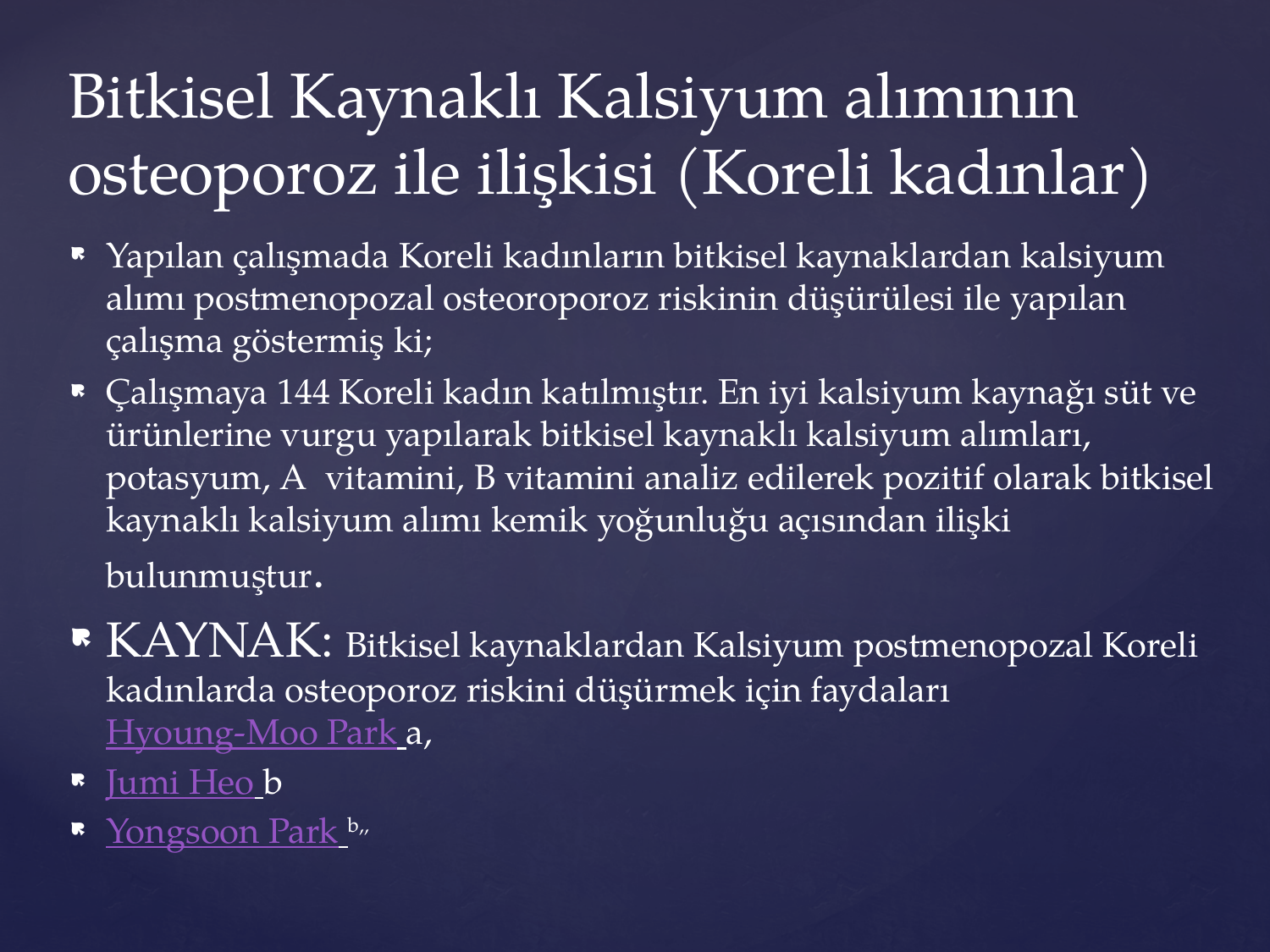

# Bitkisel Kaynaklı Kalsiyum alımının osteoporoz ile ilişkisi (Koreli kadınlar)
Yapılan çalışmada Koreli kadınların bitkisel kaynaklardan kalsiyum alımı postmenopozal osteoroporoz riskinin düşürülesi ile yapılan çalışma göstermiş ki;
Çalışmaya 144 Koreli kadın katılmıştır. En iyi kalsiyum kaynağı süt ve ürünlerine vurgu yapılarak bitkisel kaynaklı kalsiyum alımları, potasyum, A  vitamini, B vitamini analiz edilerek pozitif olarak bitkisel kaynaklı kalsiyum alımı kemik yoğunluğu açısından ilişki bulunmuştur.
KAYNAK: Bitkisel kaynaklardan Kalsiyum postmenopozal Koreli kadınlarda osteoporoz riskini düşürmek için faydaları
Hyoung-Moo Park a,
Jumi Heo b
Yongsoon Park b,,